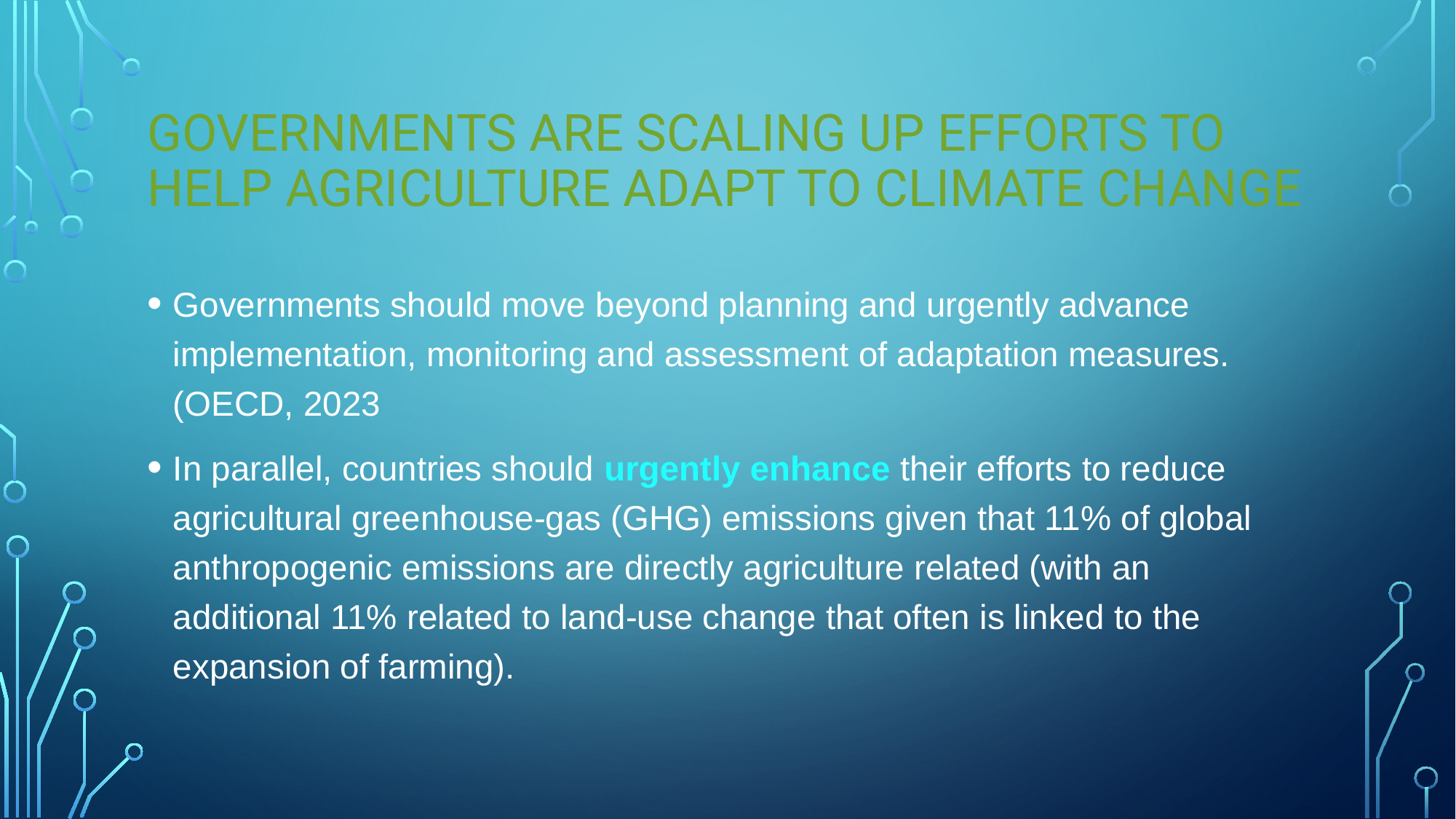

# Governments are scaling up efforts to help agriculture adapt to climate change
Governments should move beyond planning and urgently advance implementation, monitoring and assessment of adaptation measures.(OECD, 2023
In parallel, countries should urgently enhance their efforts to reduce agricultural greenhouse-gas (GHG) emissions given that 11% of global anthropogenic emissions are directly agriculture related (with an additional 11% related to land-use change that often is linked to the expansion of farming).